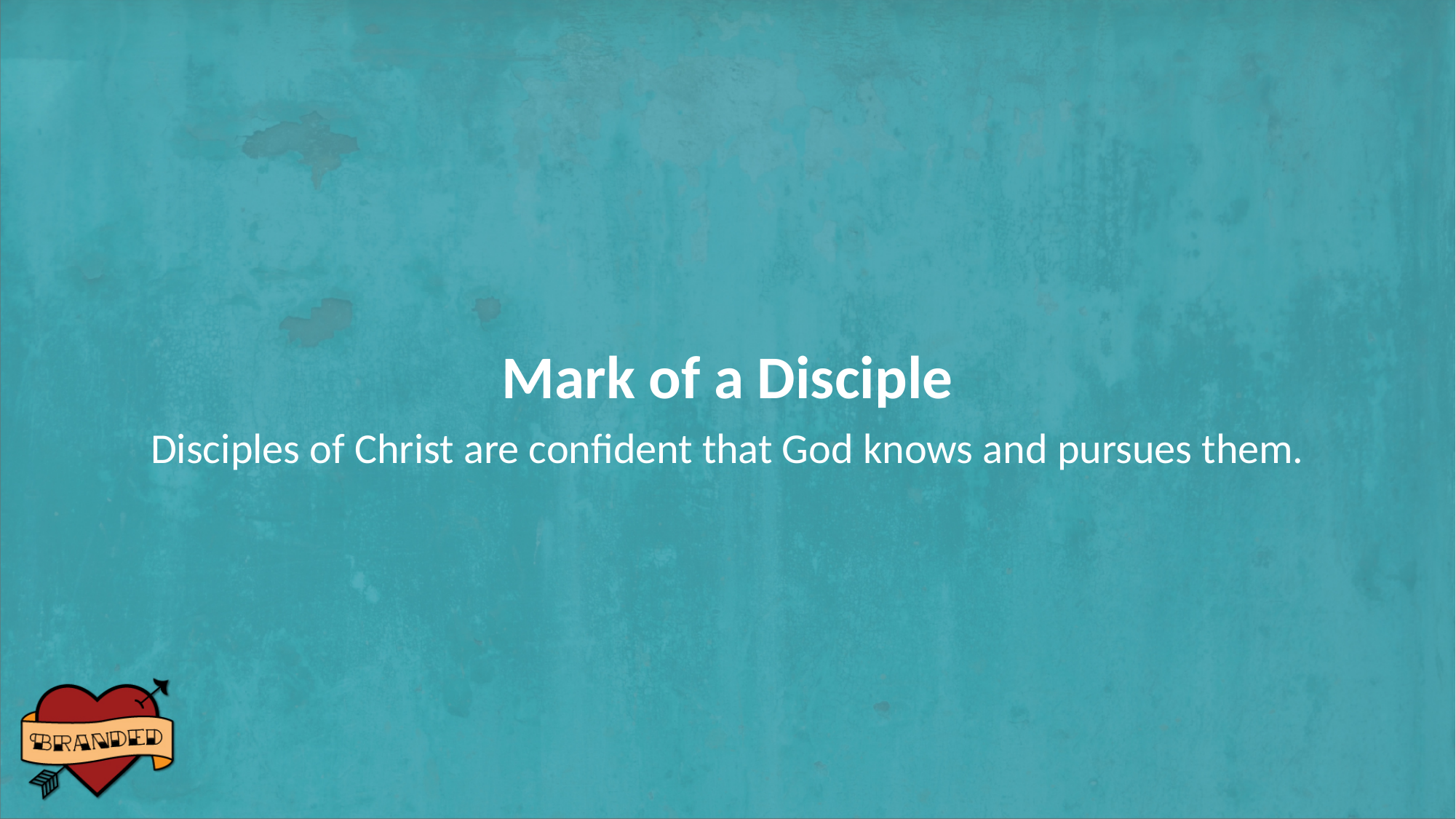

Mark of a Disciple
Disciples of Christ are confident that God knows and pursues them.